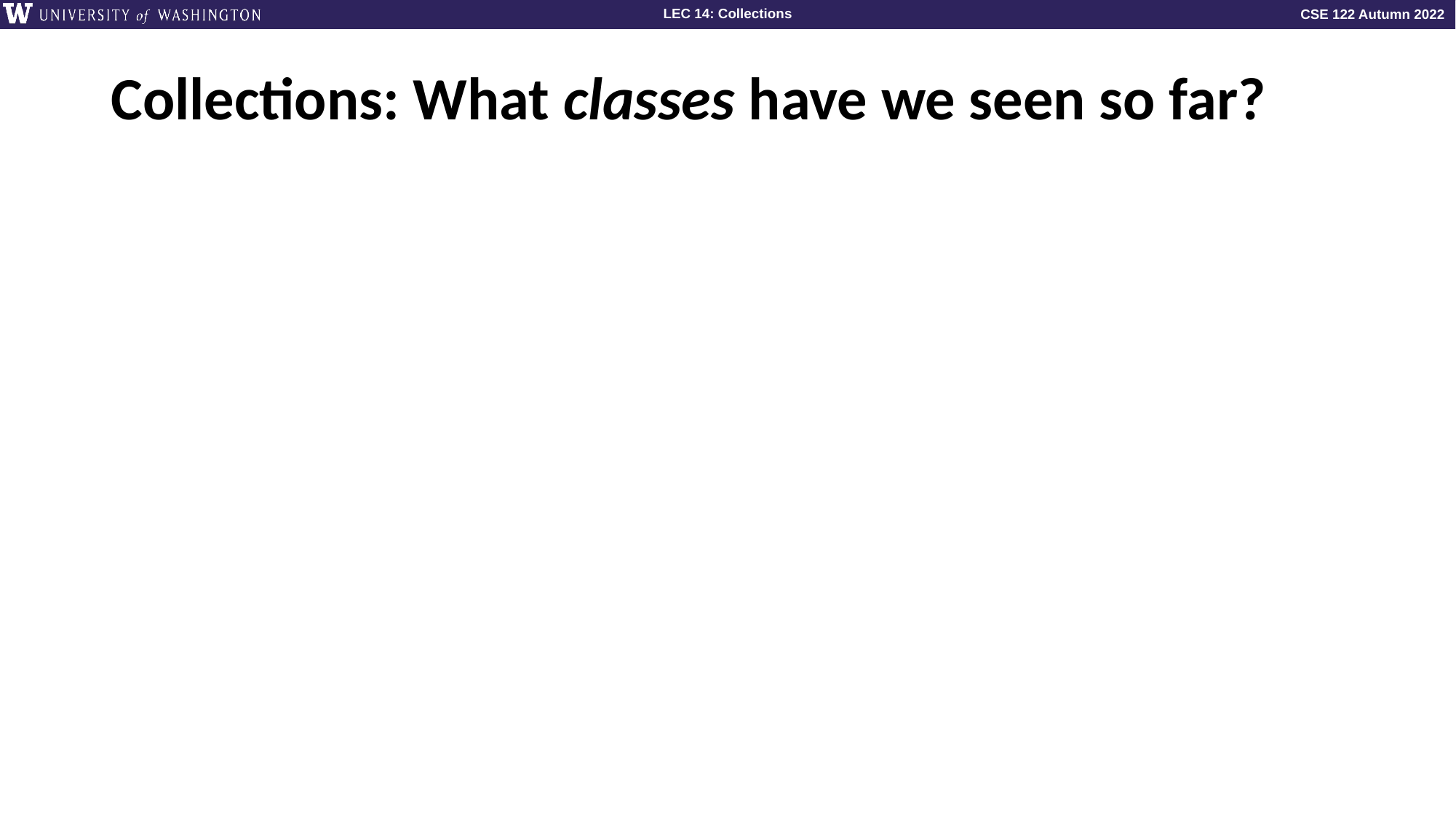

# Collections: What classes have we seen so far?